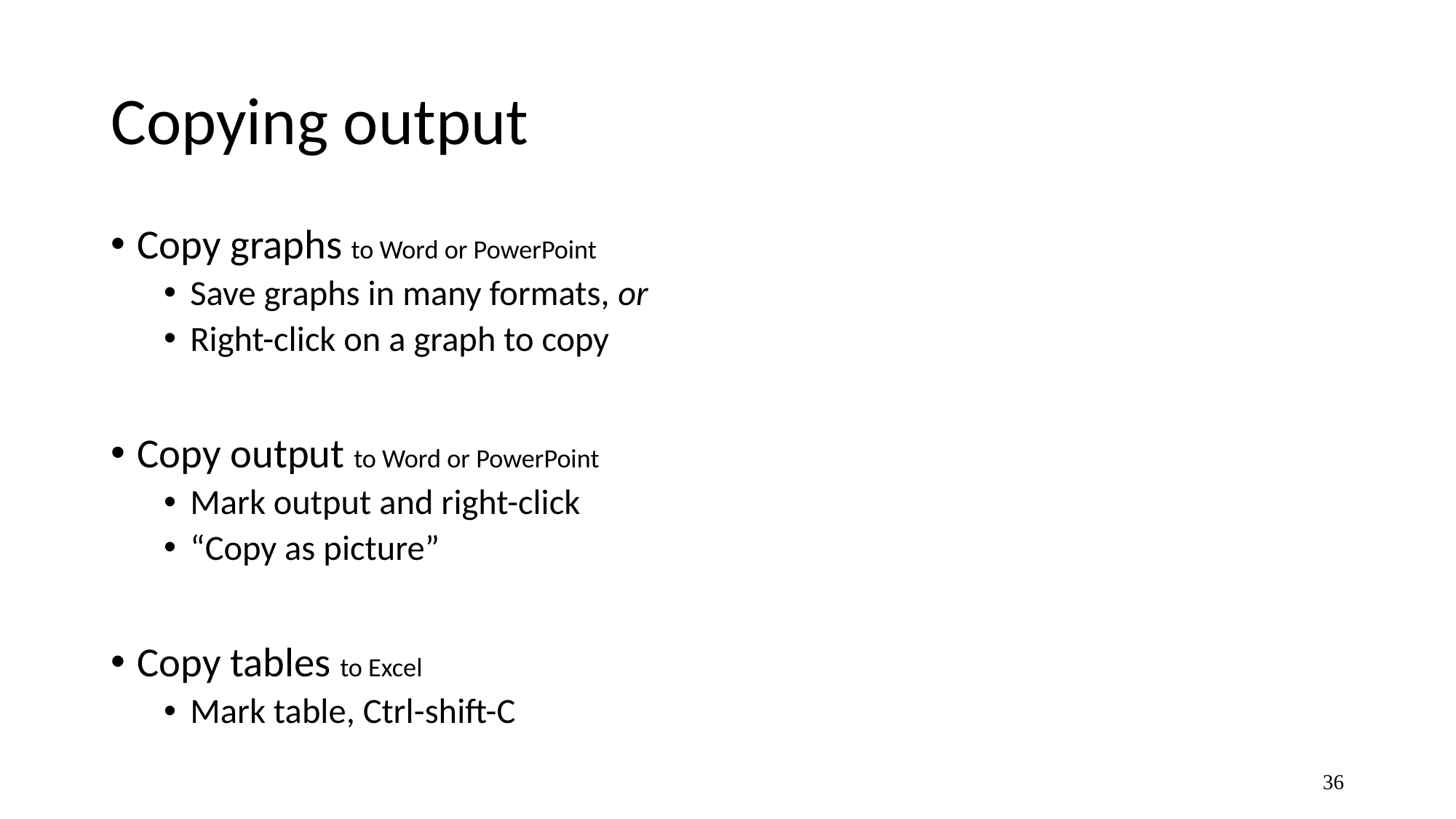

# Copying output
Copy graphs to Word or PowerPoint
Save graphs in many formats, or
Right-click on a graph to copy

Copy output to Word or PowerPoint
Mark output and right-click
“Copy as picture”

Copy tables to Excel
Mark table, Ctrl-shift-C

36